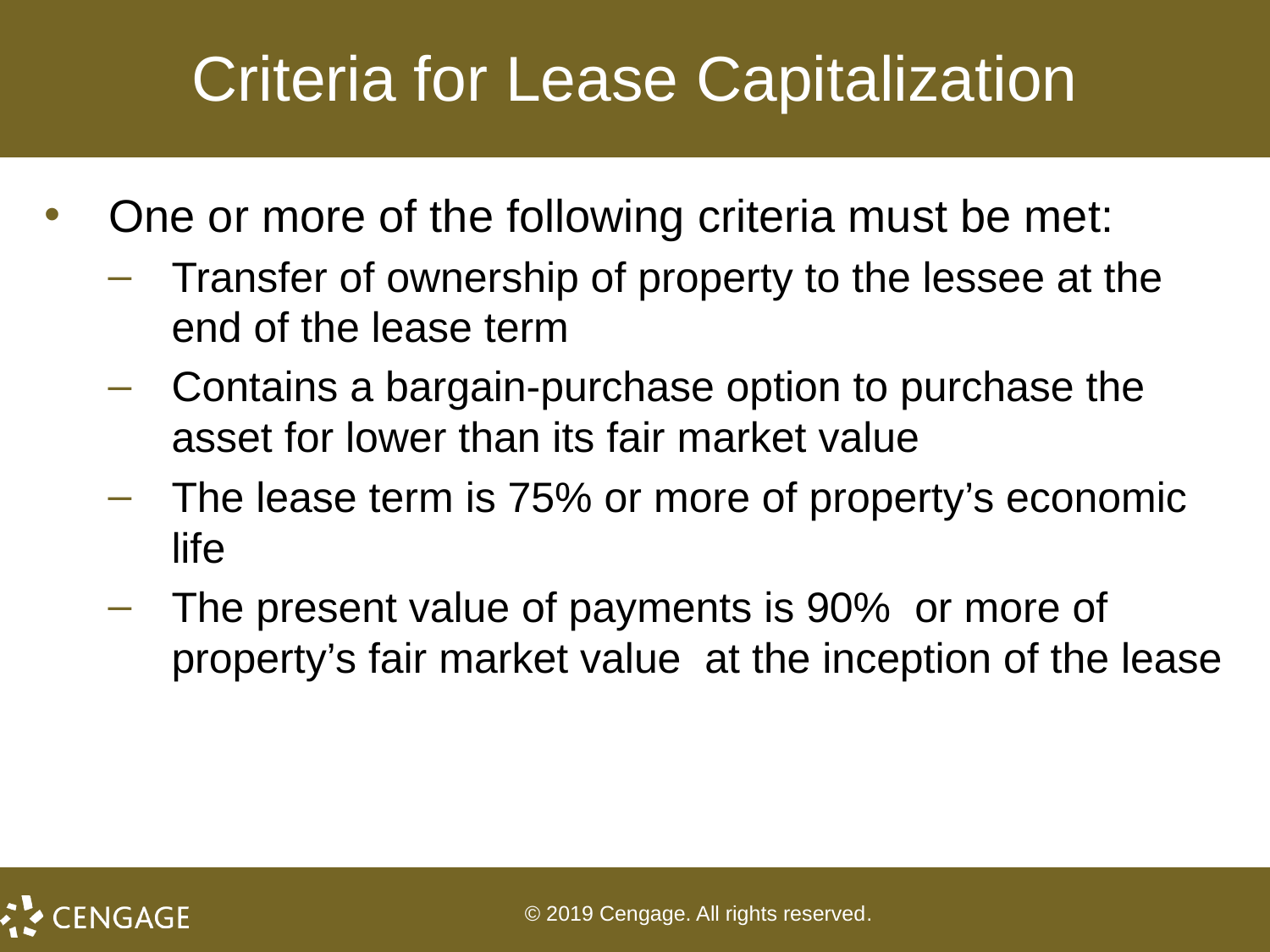

# Criteria for Lease Capitalization
One or more of the following criteria must be met:
Transfer of ownership of property to the lessee at the end of the lease term
Contains a bargain-purchase option to purchase the asset for lower than its fair market value
The lease term is 75% or more of property’s economic life
The present value of payments is 90%  or more of property’s fair market value  at the inception of the lease